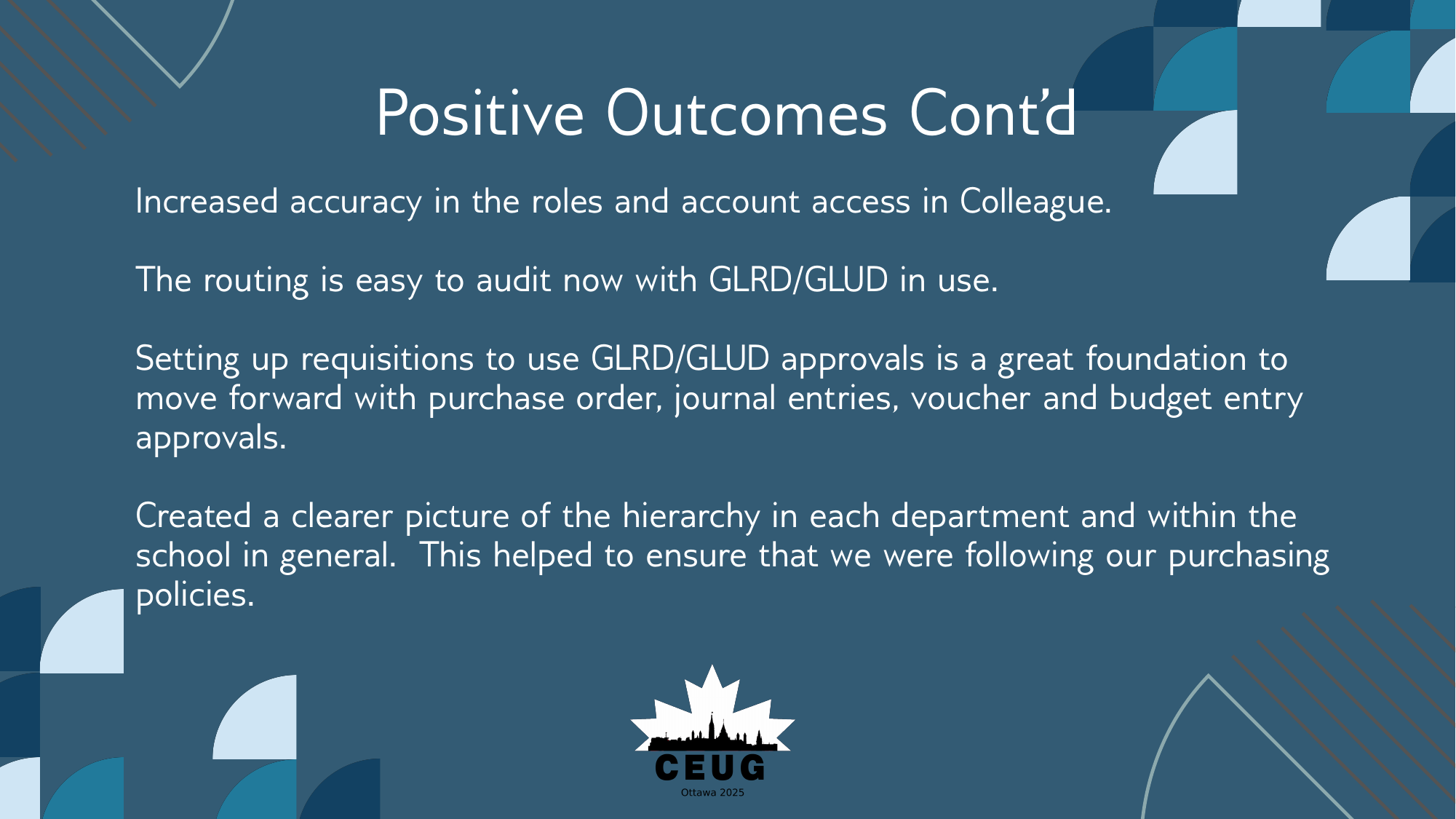

# Positive Outcomes Cont’d
Increased accuracy in the roles and account access in Colleague.

The routing is easy to audit now with GLRD/GLUD in use.

Setting up requisitions to use GLRD/GLUD approvals is a great foundation to move forward with purchase order, journal entries, voucher and budget entry approvals.

Created a clearer picture of the hierarchy in each department and within the school in general.  This helped to ensure that we were following our purchasing policies.